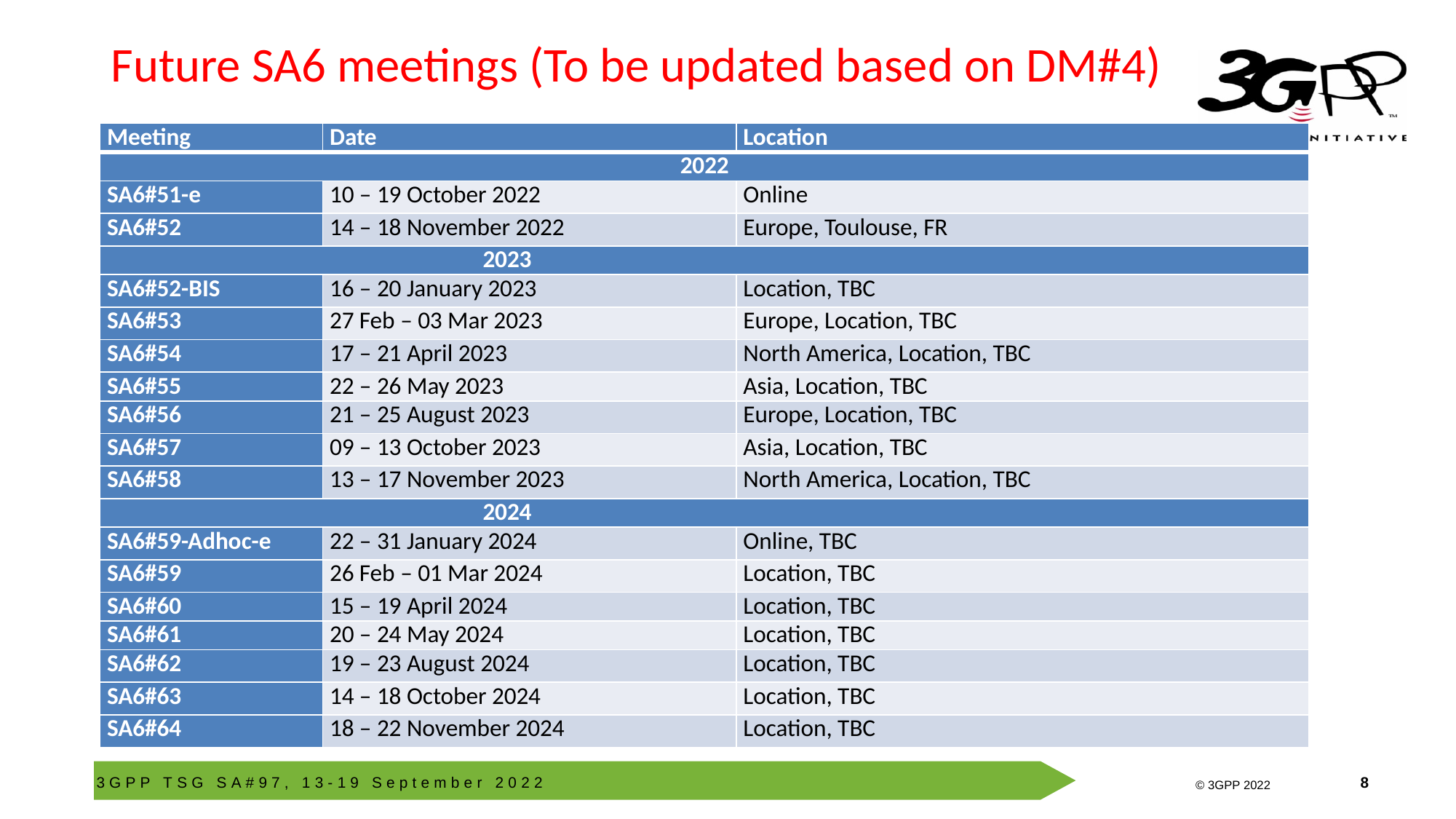

Future SA6 meetings (To be updated based on DM#4)
| Meeting | Date | Location |
| --- | --- | --- |
| 2022 |  |  |
| SA6#51-e | 10 – 19 October 2022 | Online |
| SA6#52 | 14 – 18 November 2022 | Europe, Toulouse, FR |
| 2023 |  |  |
| SA6#52-BIS | 16 – 20 January 2023 | Location, TBC |
| SA6#53 | 27 Feb – 03 Mar 2023 | Europe, Location, TBC |
| SA6#54 | 17 – 21 April 2023 | North America, Location, TBC |
| SA6#55 | 22 – 26 May 2023 | Asia, Location, TBC |
| SA6#56 | 21 – 25 August 2023 | Europe, Location, TBC |
| SA6#57 | 09 – 13 October 2023 | Asia, Location, TBC |
| SA6#58 | 13 – 17 November 2023 | North America, Location, TBC |
| 2024 |  |  |
| SA6#59-Adhoc-e | 22 – 31 January 2024 | Online, TBC |
| SA6#59 | 26 Feb – 01 Mar 2024 | Location, TBC |
| SA6#60 | 15 – 19 April 2024 | Location, TBC |
| SA6#61 | 20 – 24 May 2024 | Location, TBC |
| SA6#62 | 19 – 23 August 2024 | Location, TBC |
| SA6#63 | 14 – 18 October 2024 | Location, TBC |
| SA6#64 | 18 – 22 November 2024 | Location, TBC |